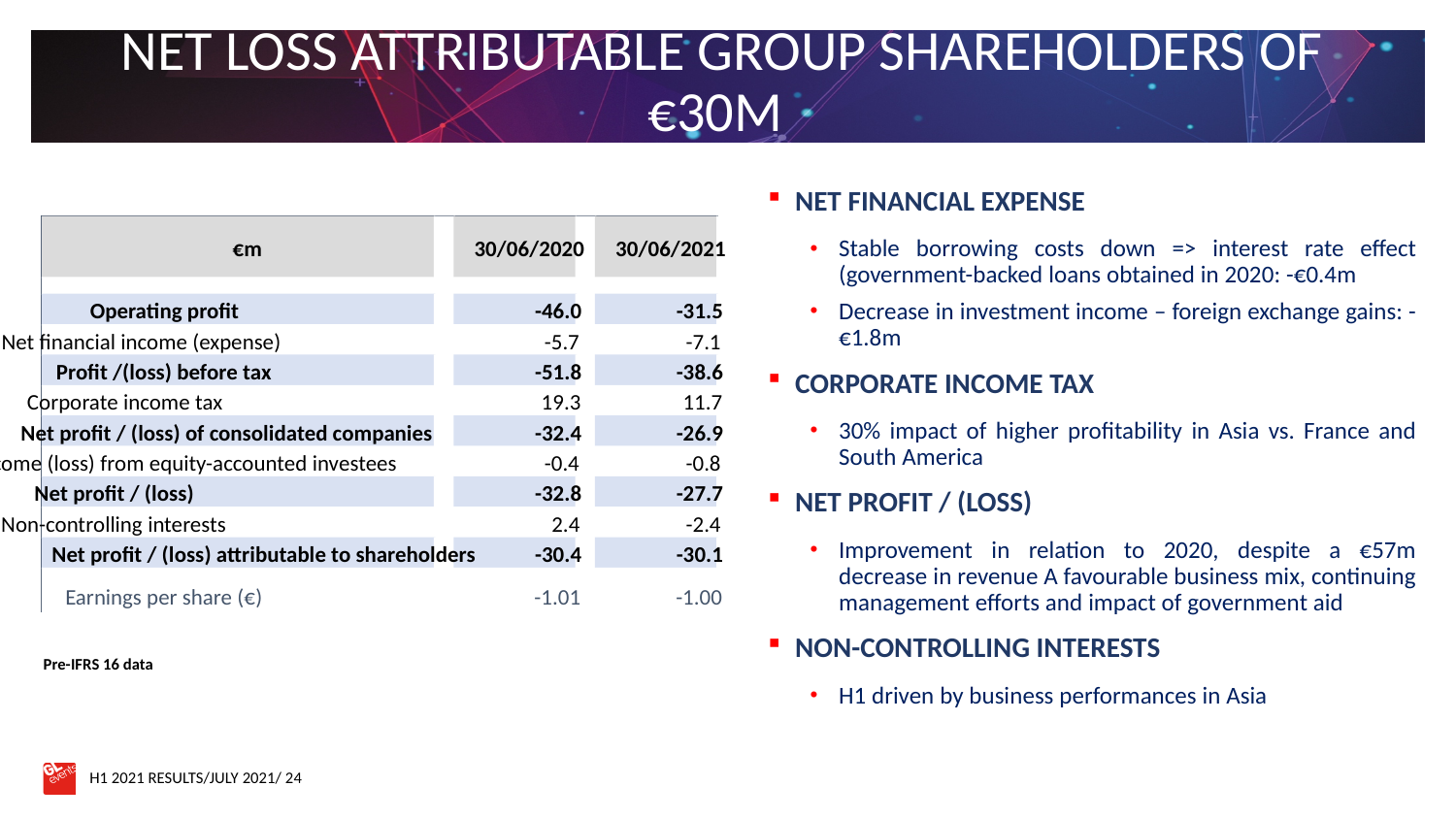

NET LOSS ATTRIBUTABLE GROUP SHAREHOLDERS OF €30m
NET FINANCIAL EXPENSE
Stable borrowing costs down => interest rate effect (government-backed loans obtained in 2020: -€0.4m
Decrease in investment income – foreign exchange gains: -€1.8m
CORPORATE INCOME TAX
30% impact of higher profitability in Asia vs. France and South America
NET PROFIT / (LOSS)
Improvement in relation to 2020, despite a €57m decrease in revenue A favourable business mix, continuing management efforts and impact of government aid
NON-CONTROLLING INTERESTS
H1 driven by business performances in Asia

€m
30/06/2020
30/06/2021

Operating profit
-46.0
-31.5

Net financial income (expense)
-5.7
-7.1

Profit /(loss) before tax
-51.8
-38.6

Corporate income tax
19.3
11.7

Net profit / (loss) of consolidated companies
-32.4
-26.9

Income (loss) from equity-accounted investees
-0.4
-0.8

Net profit / (loss)
-32.8
-27.7

Non-controlling interests
2.4
-2.4

Net profit / (loss) attributable to shareholders
-30.4
-30.1

Earnings per share (€)
-1.01
-1.00
Pre-IFRS 16 data